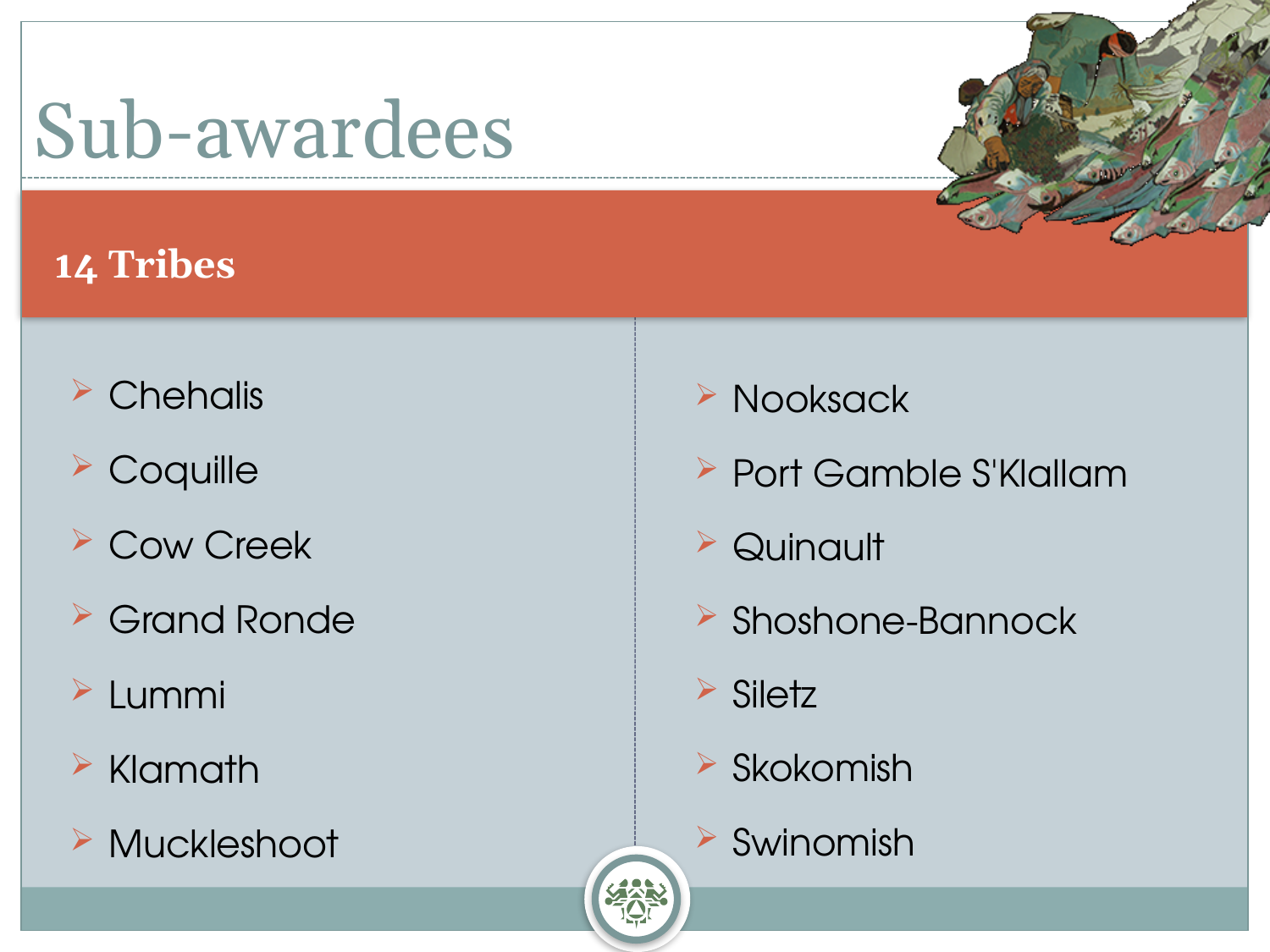

# Sub-awardees
14 Tribes
Chehalis
Coquille
Cow Creek
Grand Ronde
Lummi
Klamath
Muckleshoot

Nooksack
Port Gamble S'Klallam
Quinault
Shoshone-Bannock
Siletz
Skokomish
Swinomish